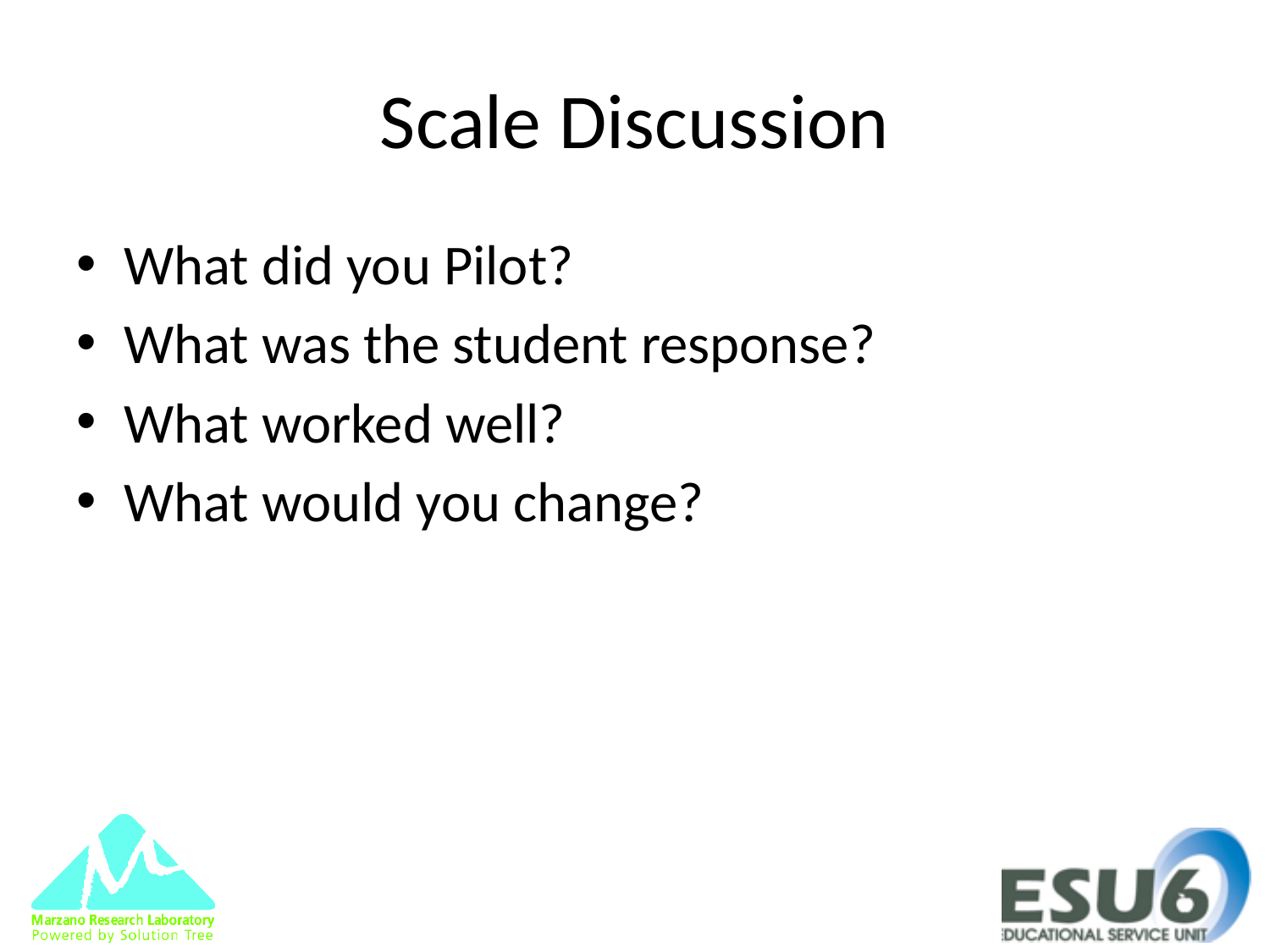

# Scale Discussion
What did you Pilot?
What was the student response?
What worked well?
What would you change?